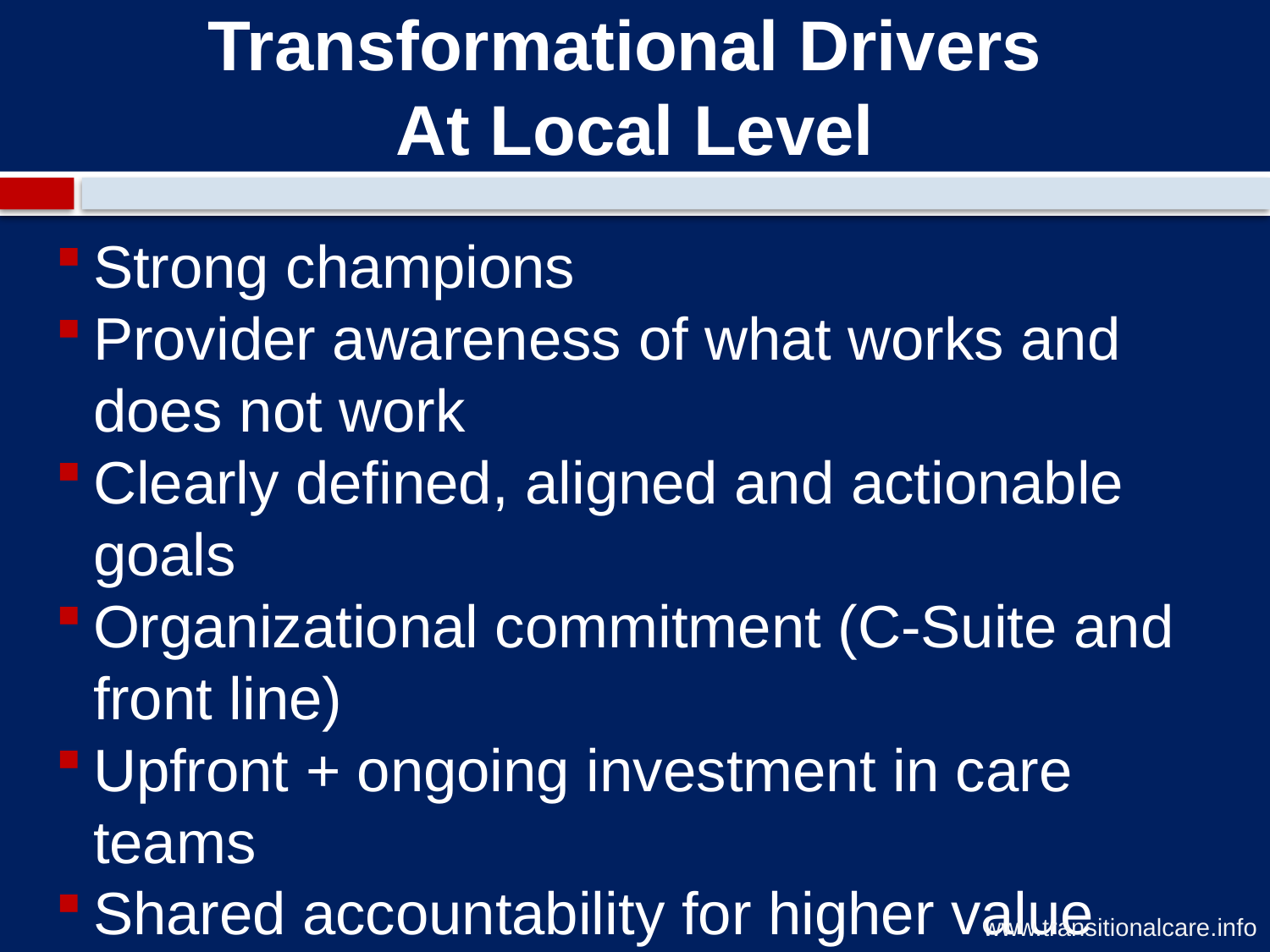

Transformational Drivers
At Local Level
Strong champions
Provider awareness of what works and does not work
Clearly defined, aligned and actionable goals
Organizational commitment (C-Suite and front line)
Upfront + ongoing investment in care teams
Shared accountability for higher value
www.transitionalcare.info